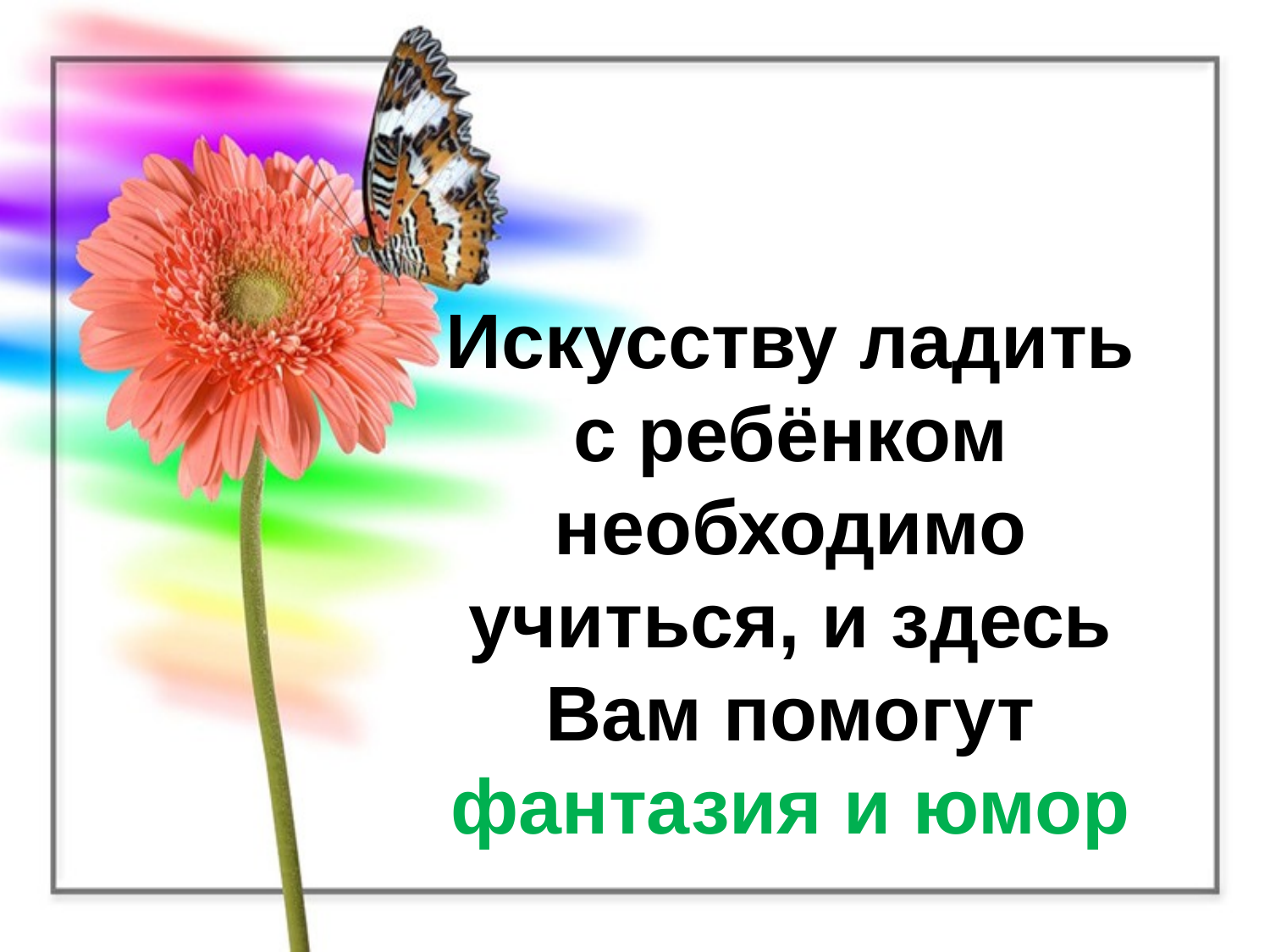

# Искусству ладить с ребёнком необходимо учиться, и здесь Вам помогут фантазия и юмор